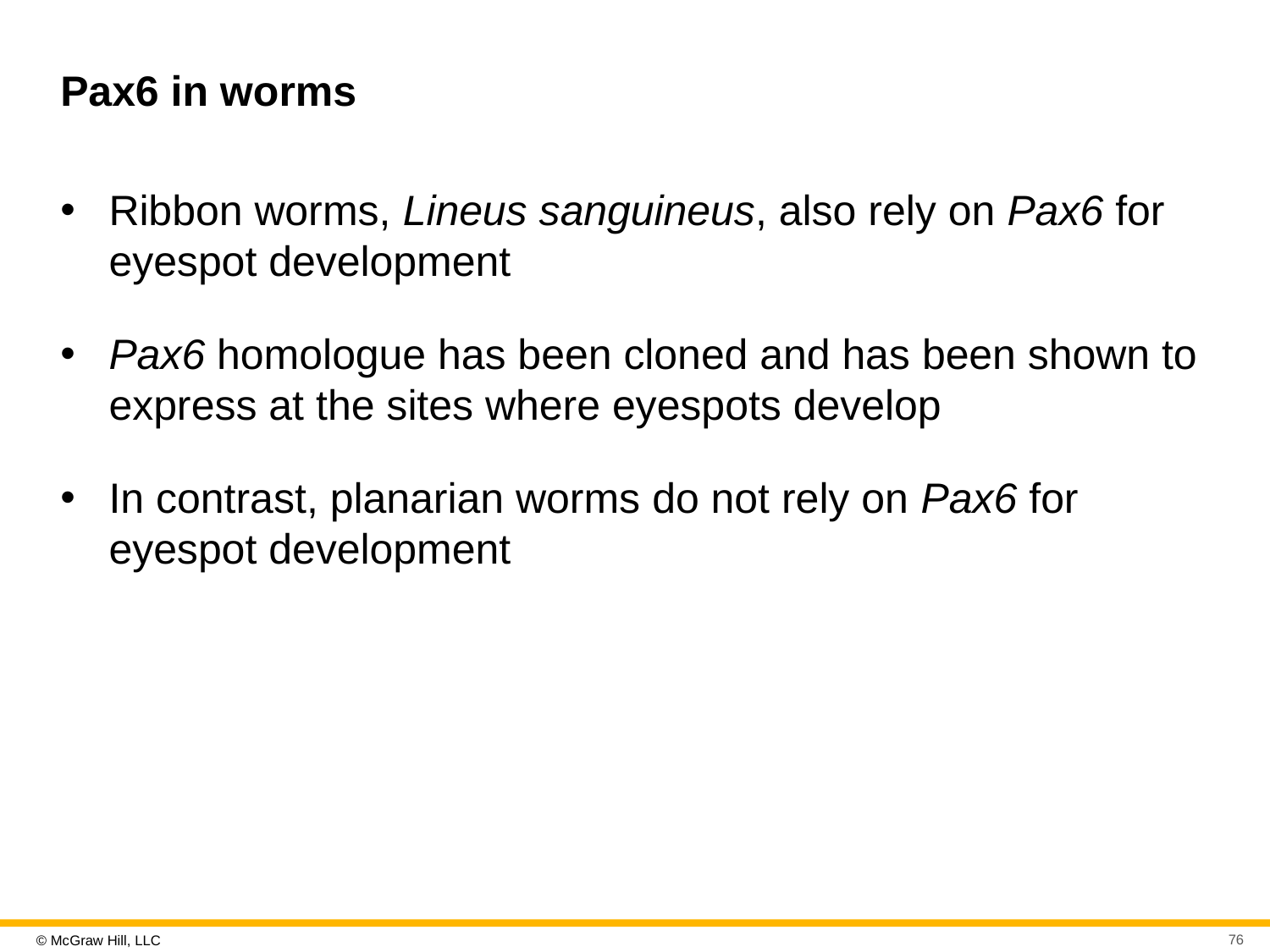

# Pax6 in worms
Ribbon worms, Lineus sanguineus, also rely on Pax6 for eyespot development
Pax6 homologue has been cloned and has been shown to express at the sites where eyespots develop
In contrast, planarian worms do not rely on Pax6 for eyespot development
76